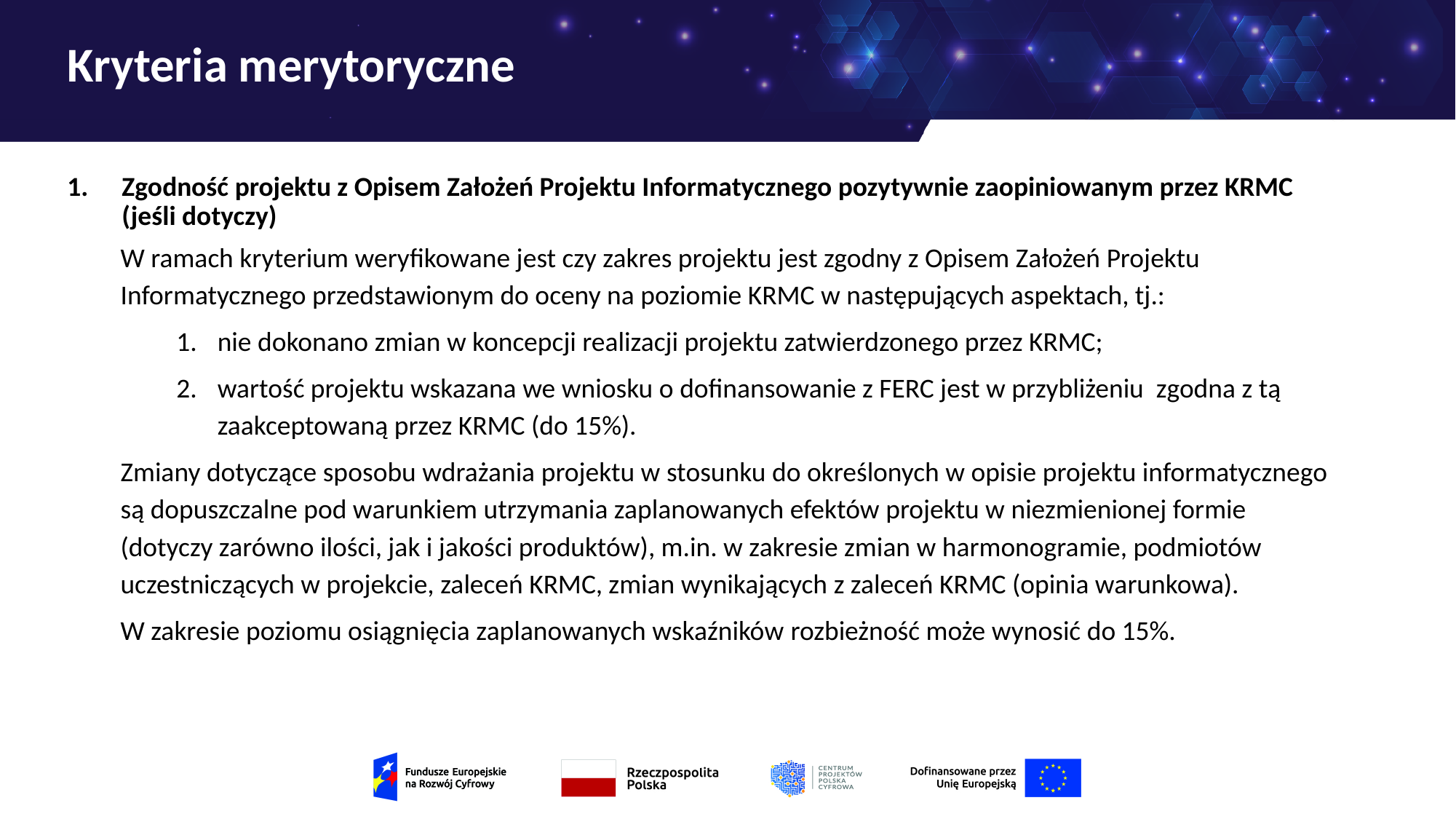

# Kryteria merytoryczne
Zgodność projektu z Opisem Założeń Projektu Informatycznego pozytywnie zaopiniowanym przez KRMC  (jeśli dotyczy)
W ramach kryterium weryfikowane jest czy zakres projektu jest zgodny z Opisem Założeń Projektu Informatycznego przedstawionym do oceny na poziomie KRMC w następujących aspektach, tj.:
nie dokonano zmian w koncepcji realizacji projektu zatwierdzonego przez KRMC;
wartość projektu wskazana we wniosku o dofinansowanie z FERC jest w przybliżeniu  zgodna z tą zaakceptowaną przez KRMC (do 15%).
Zmiany dotyczące sposobu wdrażania projektu w stosunku do określonych w opisie projektu informatycznego są dopuszczalne pod warunkiem utrzymania zaplanowanych efektów projektu w niezmienionej formie (dotyczy zarówno ilości, jak i jakości produktów), m.in. w zakresie zmian w harmonogramie, podmiotów uczestniczących w projekcie, zaleceń KRMC, zmian wynikających z zaleceń KRMC (opinia warunkowa).
W zakresie poziomu osiągnięcia zaplanowanych wskaźników rozbieżność może wynosić do 15%.